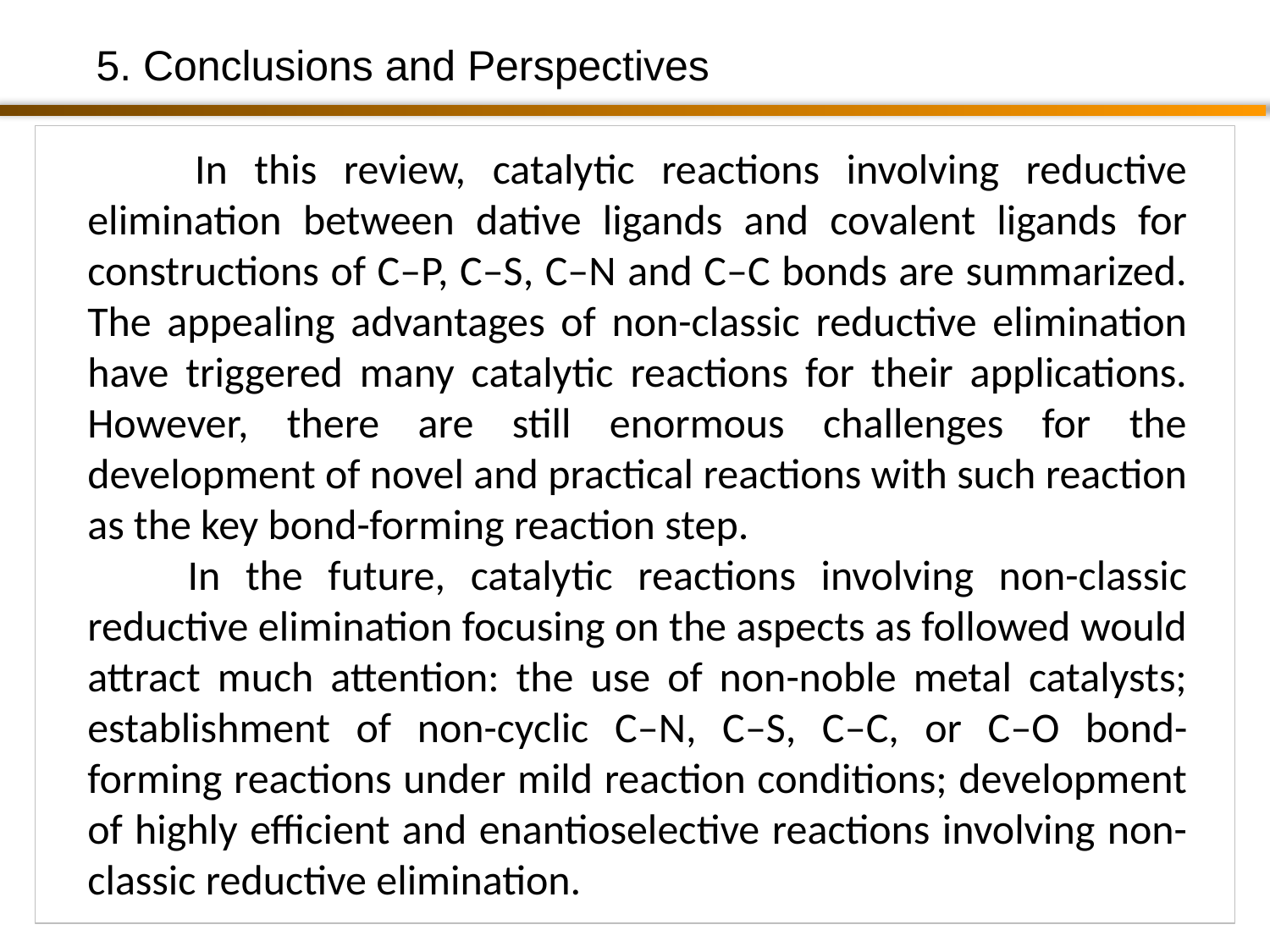

5. Conclusions and Perspectives

    In this review, catalytic reactions involving reductive elimination between dative ligands and covalent ligands for constructions of C–P, C–S, C–N and C–C bonds are summarized. The appealing advantages of non-classic reductive elimination have triggered many catalytic reactions for their applications. However, there are still enormous challenges for the development of novel and practical reactions with such reaction as the key bond-forming reaction step.
    In the future, catalytic reactions involving non-classic reductive elimination focusing on the aspects as followed would attract much attention: the use of non-noble metal catalysts; establishment of non-cyclic C–N, C–S, C–C, or C–O bond-forming reactions under mild reaction conditions; development of highly efficient and enantioselective reactions involving non-classic reductive elimination.